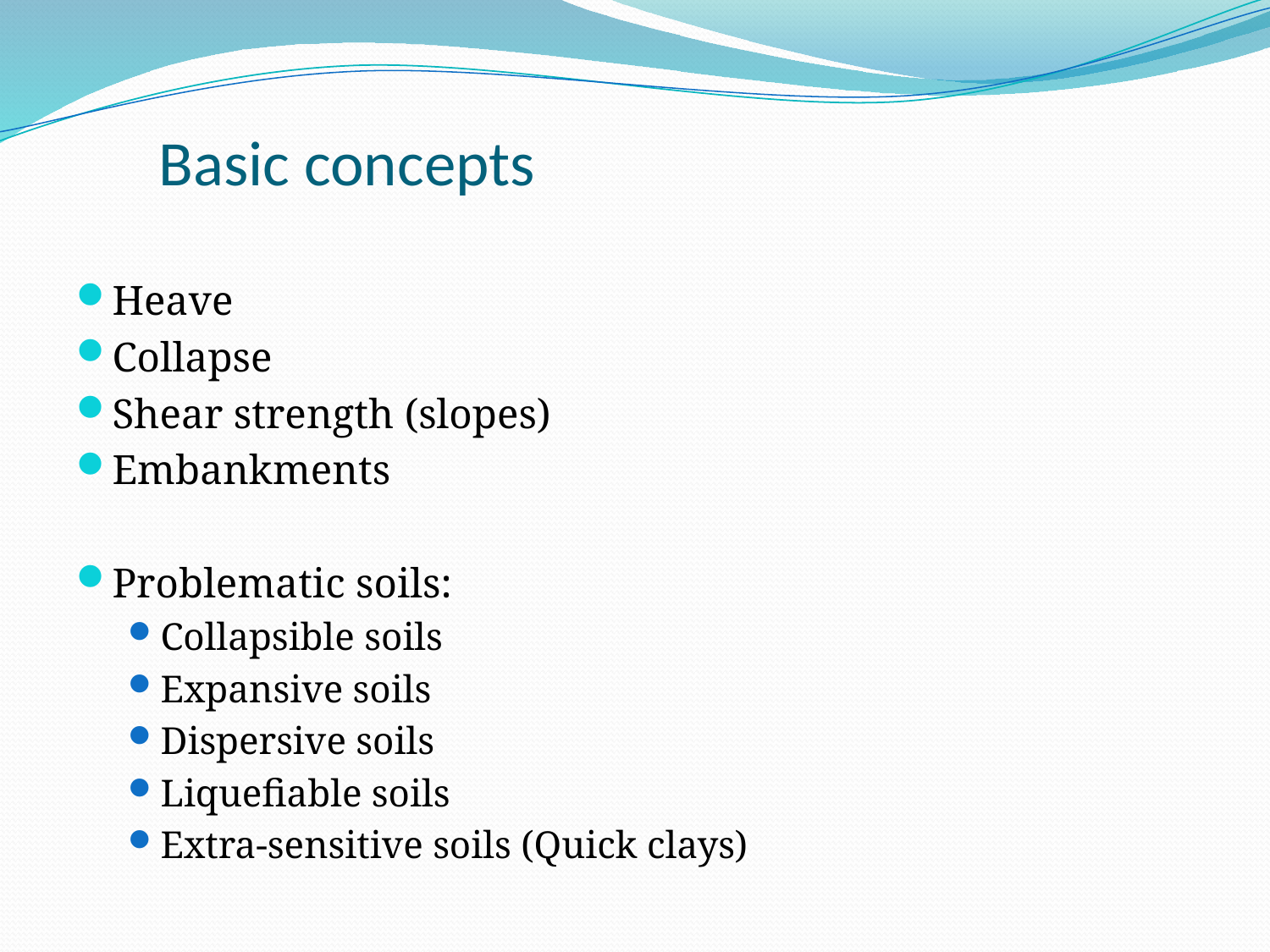

# Basic concepts
Heave
Collapse
Shear strength (slopes)
Embankments

Problematic soils:
Collapsible soils
Expansive soils
Dispersive soils
Liquefiable soils
Extra-sensitive soils (Quick clays)